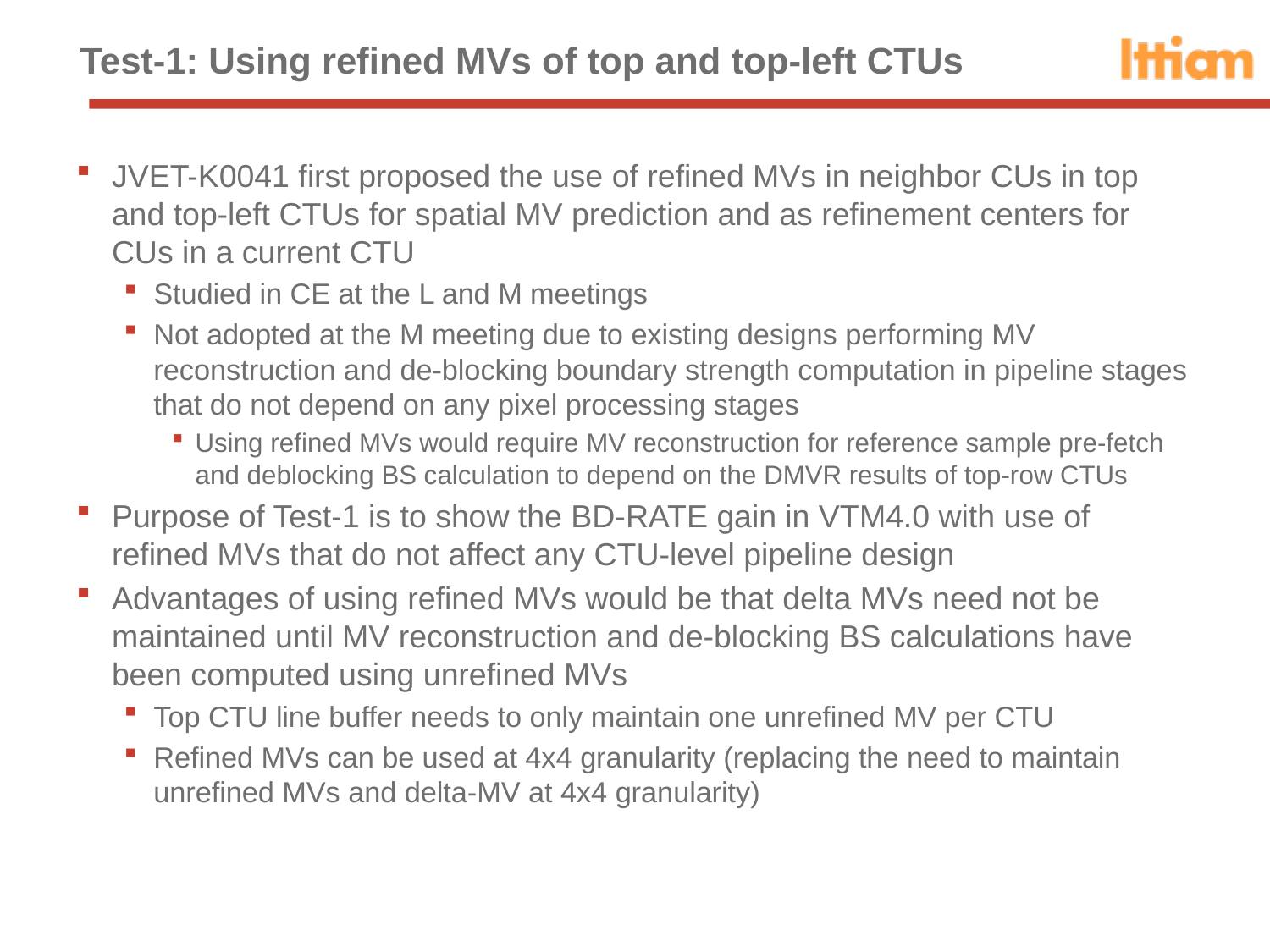

# Test-1: Using refined MVs of top and top-left CTUs
JVET-K0041 first proposed the use of refined MVs in neighbor CUs in top and top-left CTUs for spatial MV prediction and as refinement centers for CUs in a current CTU
Studied in CE at the L and M meetings
Not adopted at the M meeting due to existing designs performing MV reconstruction and de-blocking boundary strength computation in pipeline stages that do not depend on any pixel processing stages
Using refined MVs would require MV reconstruction for reference sample pre-fetch and deblocking BS calculation to depend on the DMVR results of top-row CTUs
Purpose of Test-1 is to show the BD-RATE gain in VTM4.0 with use of refined MVs that do not affect any CTU-level pipeline design
Advantages of using refined MVs would be that delta MVs need not be maintained until MV reconstruction and de-blocking BS calculations have been computed using unrefined MVs
Top CTU line buffer needs to only maintain one unrefined MV per CTU
Refined MVs can be used at 4x4 granularity (replacing the need to maintain unrefined MVs and delta-MV at 4x4 granularity)